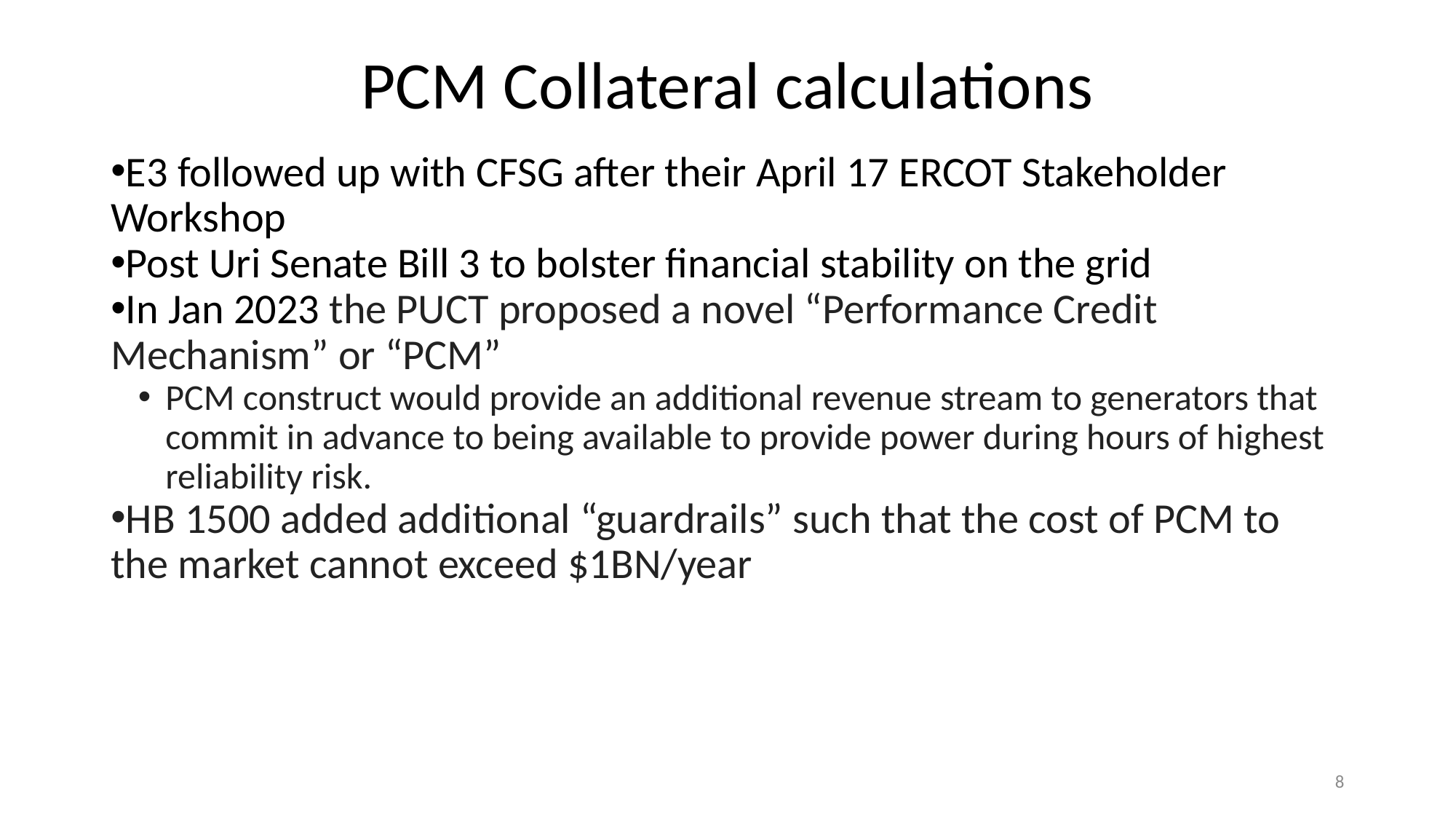

# PCM Collateral calculations
E3 followed up with CFSG after their April 17 ERCOT Stakeholder Workshop
Post Uri Senate Bill 3 to bolster financial stability on the grid
In Jan 2023 the PUCT proposed a novel “Performance Credit Mechanism” or “PCM”
PCM construct would provide an additional revenue stream to generators that commit in advance to being available to provide power during hours of highest reliability risk.
HB 1500 added additional “guardrails” such that the cost of PCM to the market cannot exceed $1BN/year

8